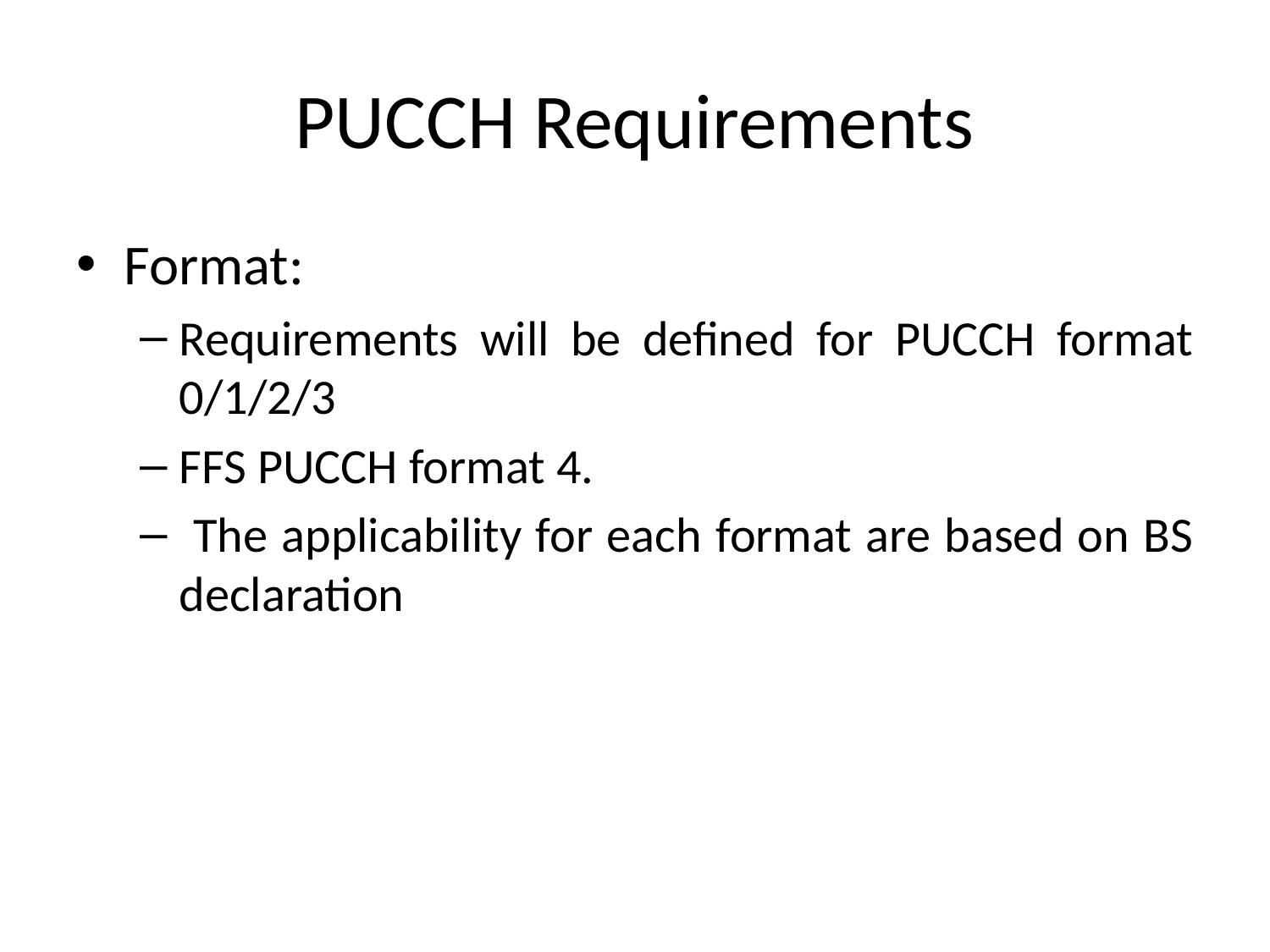

# PUCCH Requirements
Format:
Requirements will be defined for PUCCH format 0/1/2/3
FFS PUCCH format 4.
 The applicability for each format are based on BS declaration